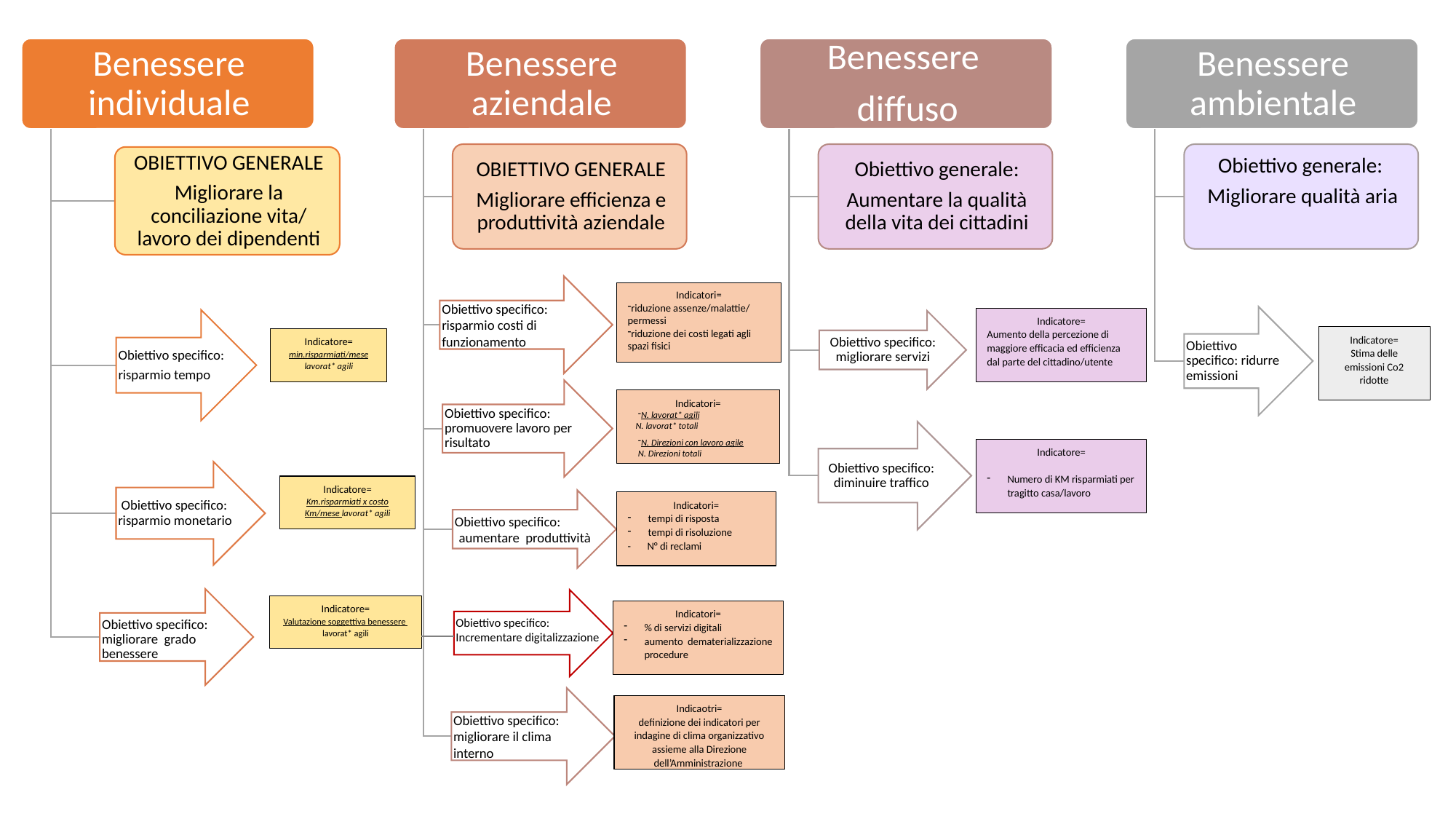

Benessere individuale
OBIETTIVO GENERALE
Migliorare la conciliazione vita/ lavoro dei dipendenti
Obiettivo specifico:
risparmio tempo
 Obiettivo specifico: risparmio monetario

Obiettivo specifico: migliorare  grado benessere

Benessere aziendale
OBIETTIVO GENERALE
Migliorare efficienza e produttività aziendale
Obiettivo specifico:
risparmio costi di funzionamento
Obiettivo specifico: promuovere lavoro per risultato
Obiettivo specifico:
aumentare  produttività
Obiettivo specifico: migliorare il clima interno
Benessere
diffuso
Obiettivo generale:
Aumentare la qualità della vita dei cittadini
Obiettivo specifico: migliorare servizi
Obiettivo specifico: diminuire traffico
Benessere ambientale
Obiettivo generale:
Migliorare qualità aria

Obiettivo specifico: ridurre emissioni
Indicatori=
riduzione assenze/malattie/ permessi
riduzione dei costi legati agli spazi fisici
Indicatore=
Aumento della percezione di maggiore efficacia ed efficienza dal parte del cittadino/utente

Indicatore=
Stima delle emissioni Co2 ridotte

Indicatore=
min.risparmiati/mese lavorat* agili

Indicatori=
N. lavorat* agili
    N. lavorat* totali

N. Direzioni con lavoro agile
N. Direzioni totali

Indicatore=

Numero di KM risparmiati per tragitto casa/lavoro

Indicatore=
Km.risparmiati x costo Km/mese lavorat* agili

Indicatori=
tempi di risposta
tempi di risoluzione
-       N° di reclami

OO
Indicatore=
Valutazione soggettiva benessere
lavorat* agili

Indicatori=
% di servizi digitali
aumento dematerializzazione procedure

Obiettivo specifico:
Incrementare digitalizzazione

Indicaotri=
definizione dei indicatori per indagine di clima organizzativo assieme alla Direzione dell’Amministrazione